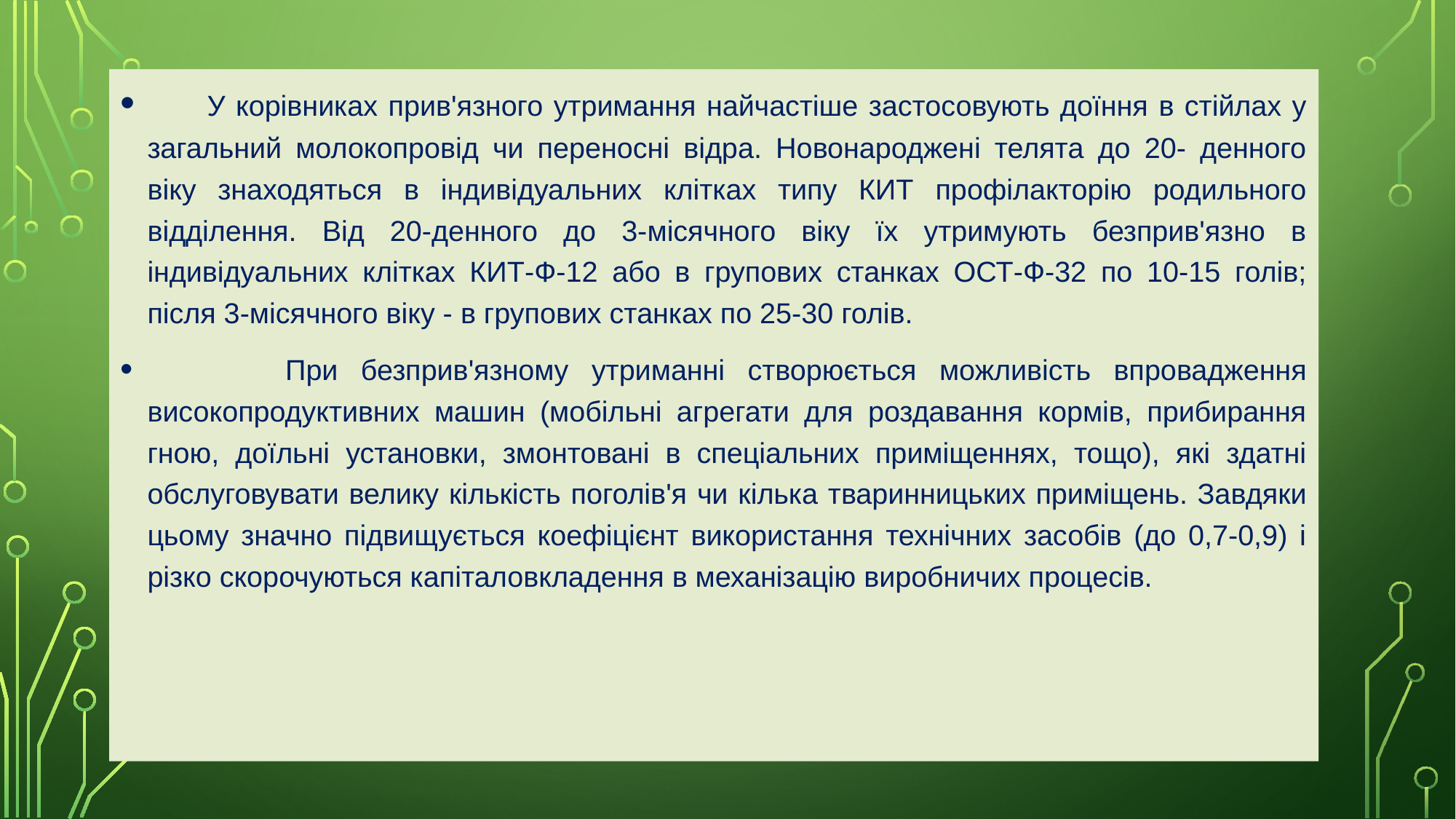

У корівниках прив'язного утримання найчастіше застосовують доїння в стійлах у загальний молокопровід чи переносні відра. Новонароджені телята до 20- денного віку знаходяться в індивідуальних клітках типу КИТ профілакторію родильного відділення. Від 20-денного до 3-місячного віку їх утримують безприв'язно в індивідуальних клітках КИТ-Ф-12 або в групових станках ОСТ-Ф-32 по 10-15 голів; після 3-місячного віку - в групових станках по 25-30 голів.
      При безприв'язному утриманні створюється можливість впровадження високопродуктивних машин (мобільні агрегати для роздавання кормів, прибирання гною, доїльні установки, змонтовані в спеціальних приміщеннях, тощо), які здатні обслуговувати велику кількість поголів'я чи кілька тваринницьких приміщень. Завдяки цьому значно підвищується коефіцієнт використання технічних засобів (до 0,7-0,9) і різко скорочуються капіталовкладення в механізацію виробничих процесів.